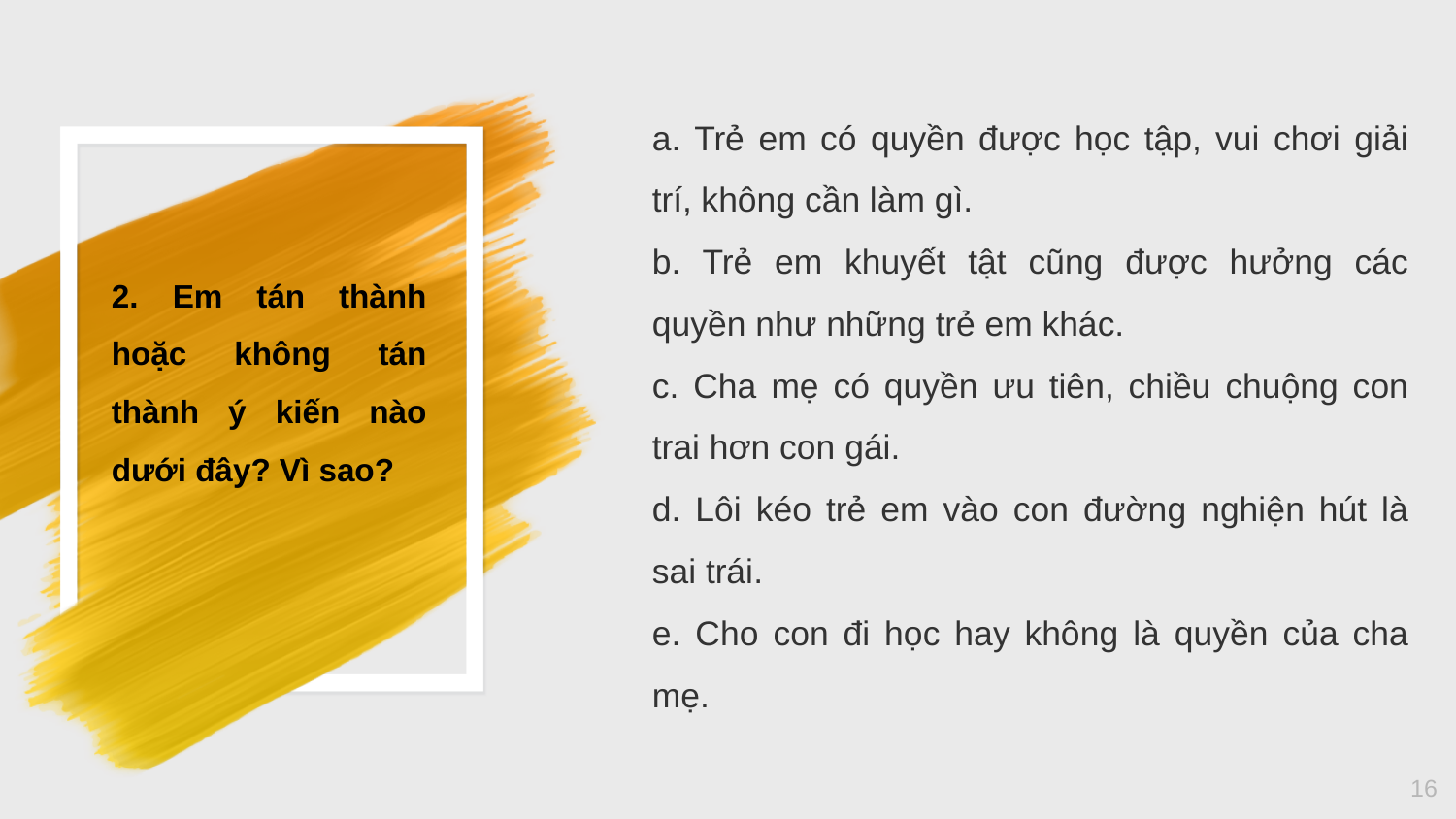

a. Trẻ em có quyền được học tập, vui chơi giải trí, không cần làm gì.
b. Trẻ em khuyết tật cũng được hưởng các quyền như những trẻ em khác.
c. Cha mẹ có quyền ưu tiên, chiều chuộng con trai hơn con gái.
d. Lôi kéo trẻ em vào con đường nghiện hút là sai trái.
e. Cho con đi học hay không là quyền của cha mẹ.
2. Em tán thành hoặc không tán thành ý kiến nào dưới đây? Vì sao?
16